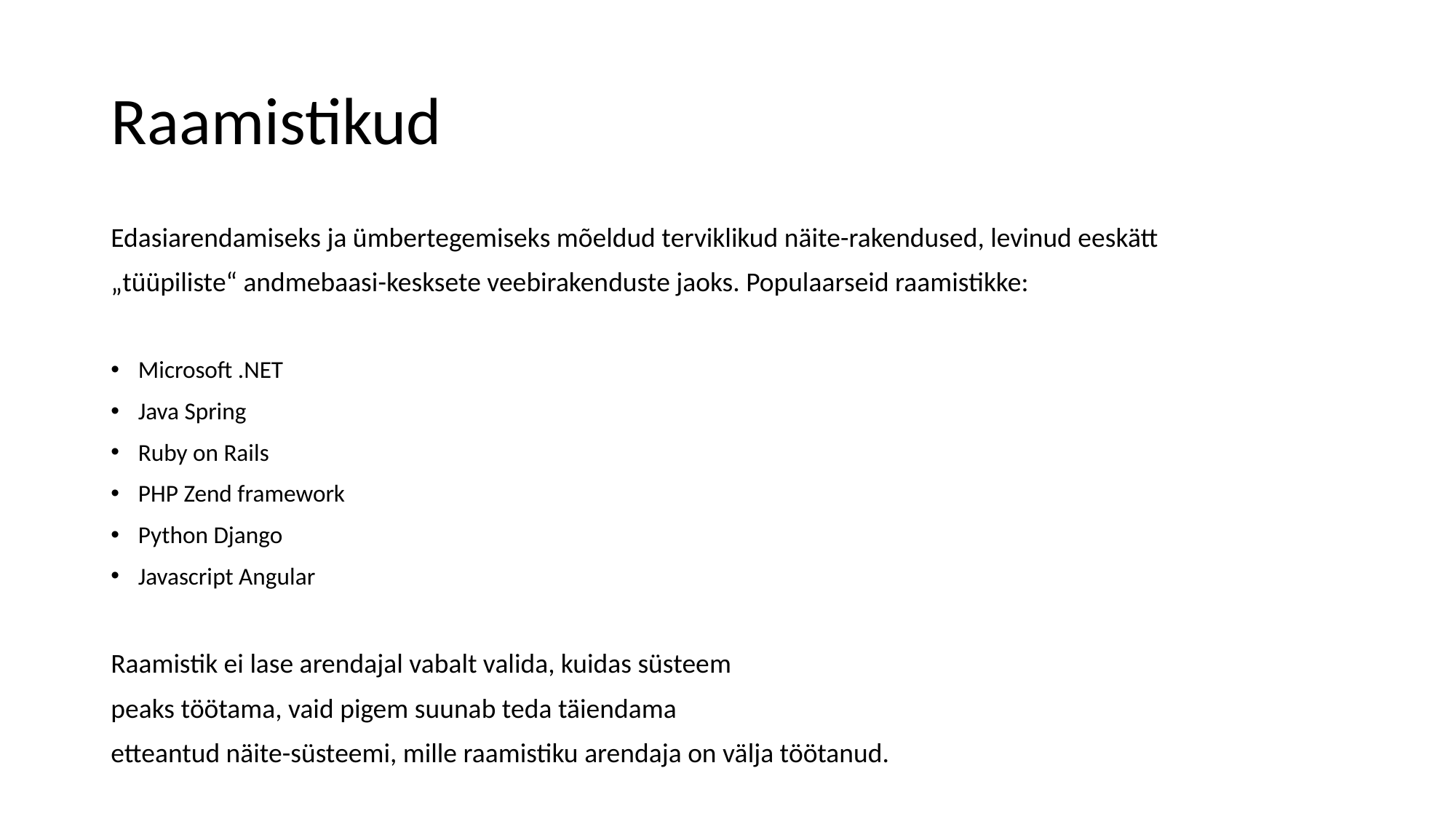

# Raamistikud
Edasiarendamiseks ja ümbertegemiseks mõeldud terviklikud näite-rakendused, levinud eeskätt
„tüüpiliste“ andmebaasi-kesksete veebirakenduste jaoks. Populaarseid raamistikke:

Microsoft .NET
Java Spring
Ruby on Rails
PHP Zend framework
Python Django
Javascript Angular

Raamistik ei lase arendajal vabalt valida, kuidas süsteem
peaks töötama, vaid pigem suunab teda täiendama
etteantud näite-süsteemi, mille raamistiku arendaja on välja töötanud.